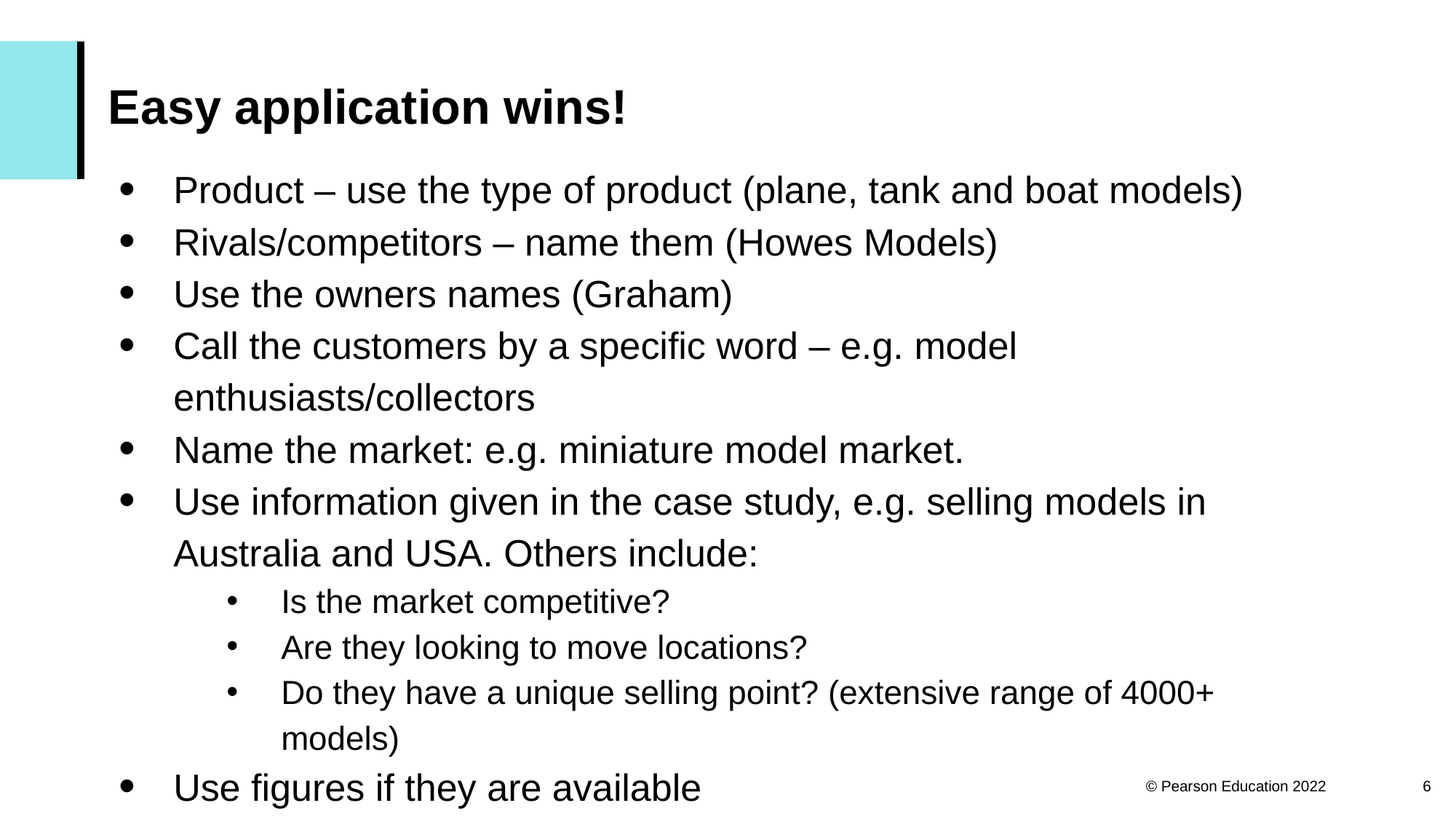

# Easy application wins!
Product – use the type of product (plane, tank and boat models)
Rivals/competitors – name them (Howes Models)
Use the owners names (Graham)
Call the customers by a specific word – e.g. model enthusiasts/collectors
Name the market: e.g. miniature model market.
Use information given in the case study, e.g. selling models in Australia and USA. Others include:
Is the market competitive?
Are they looking to move locations?
Do they have a unique selling point? (extensive range of 4000+ models)
Use figures if they are available